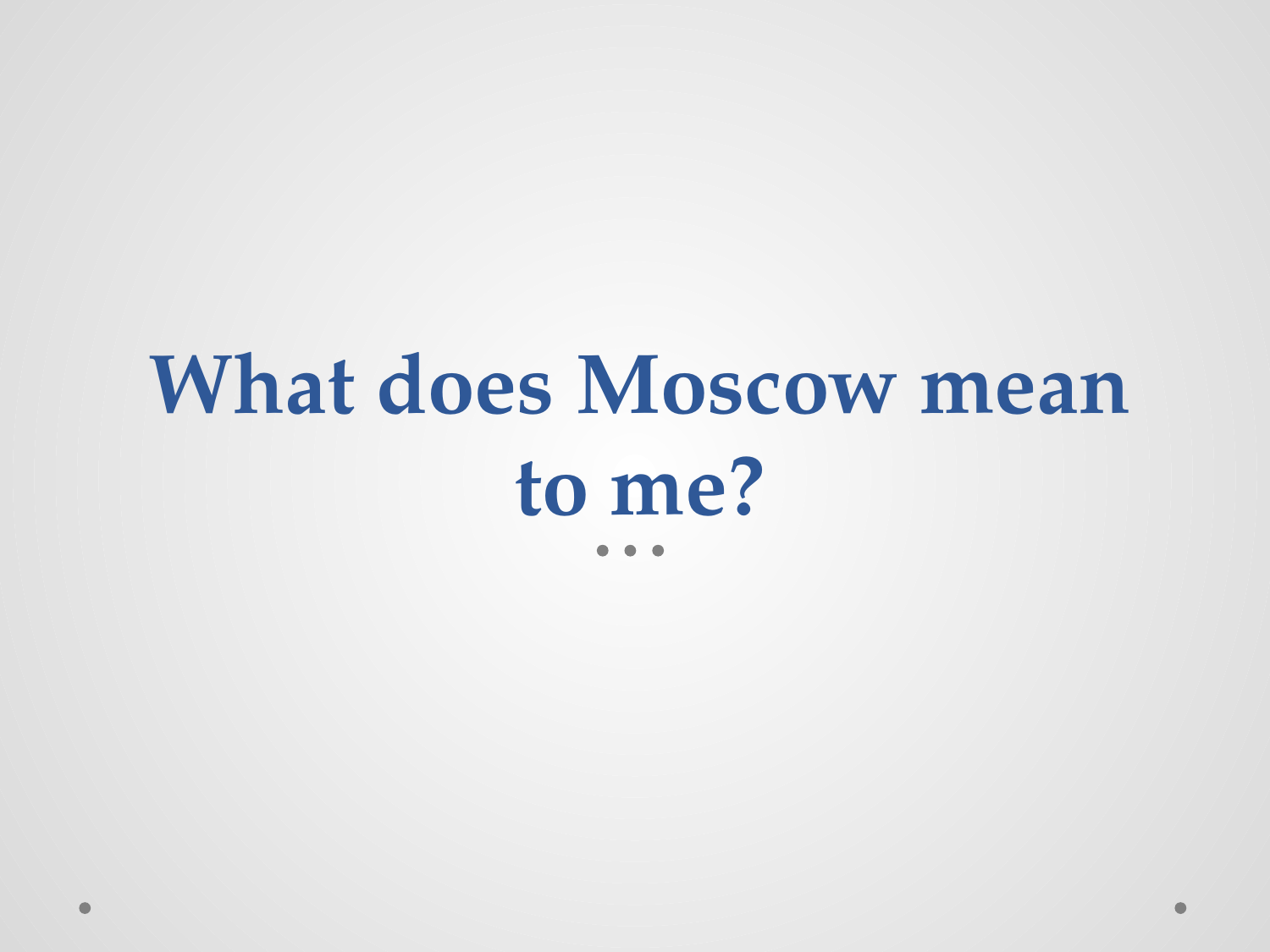

# What does Moscow mean to me?